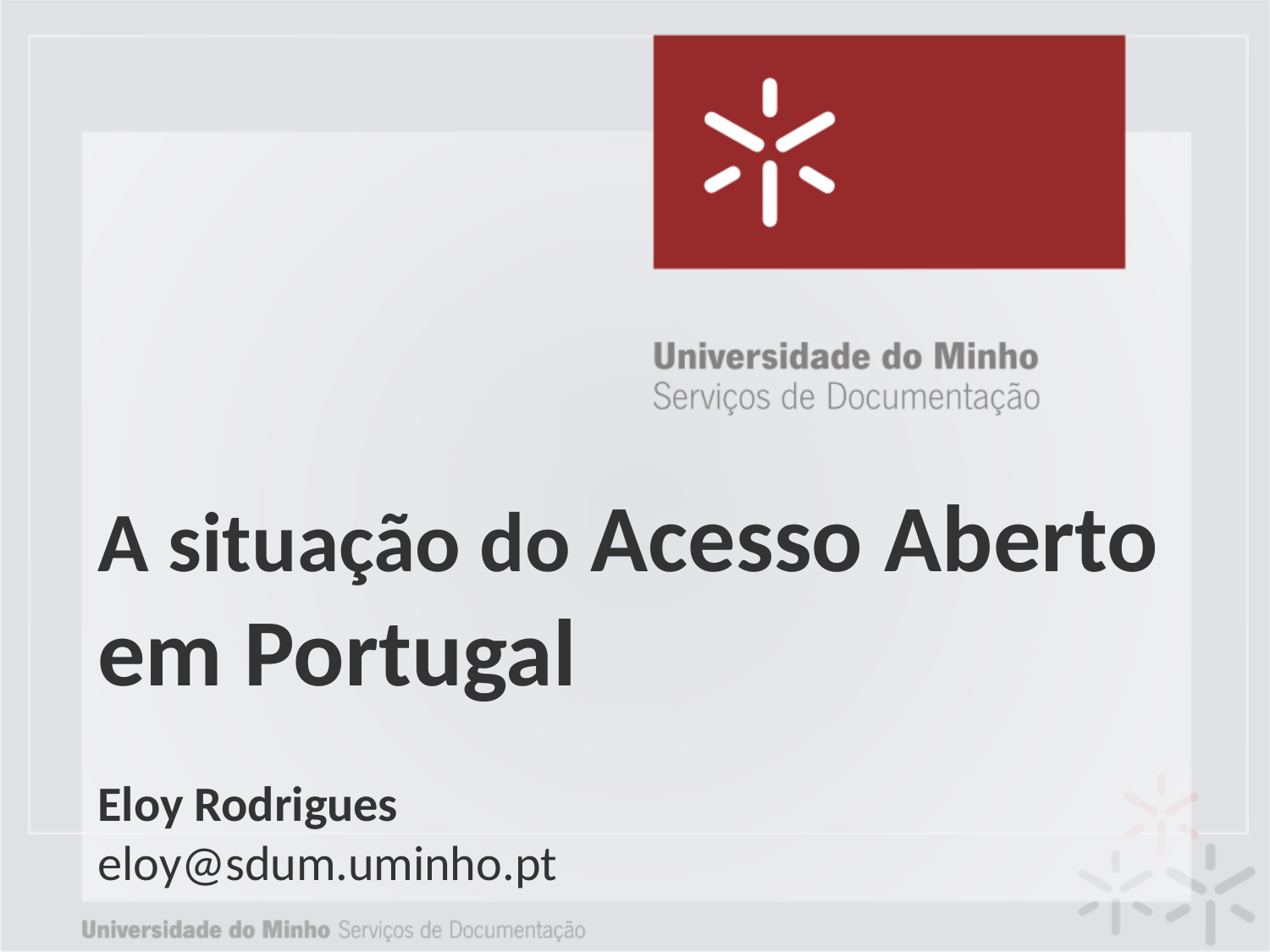

# A situação do Acesso Aberto em Portugal
Eloy Rodrigues
eloy@sdum.uminho.pt